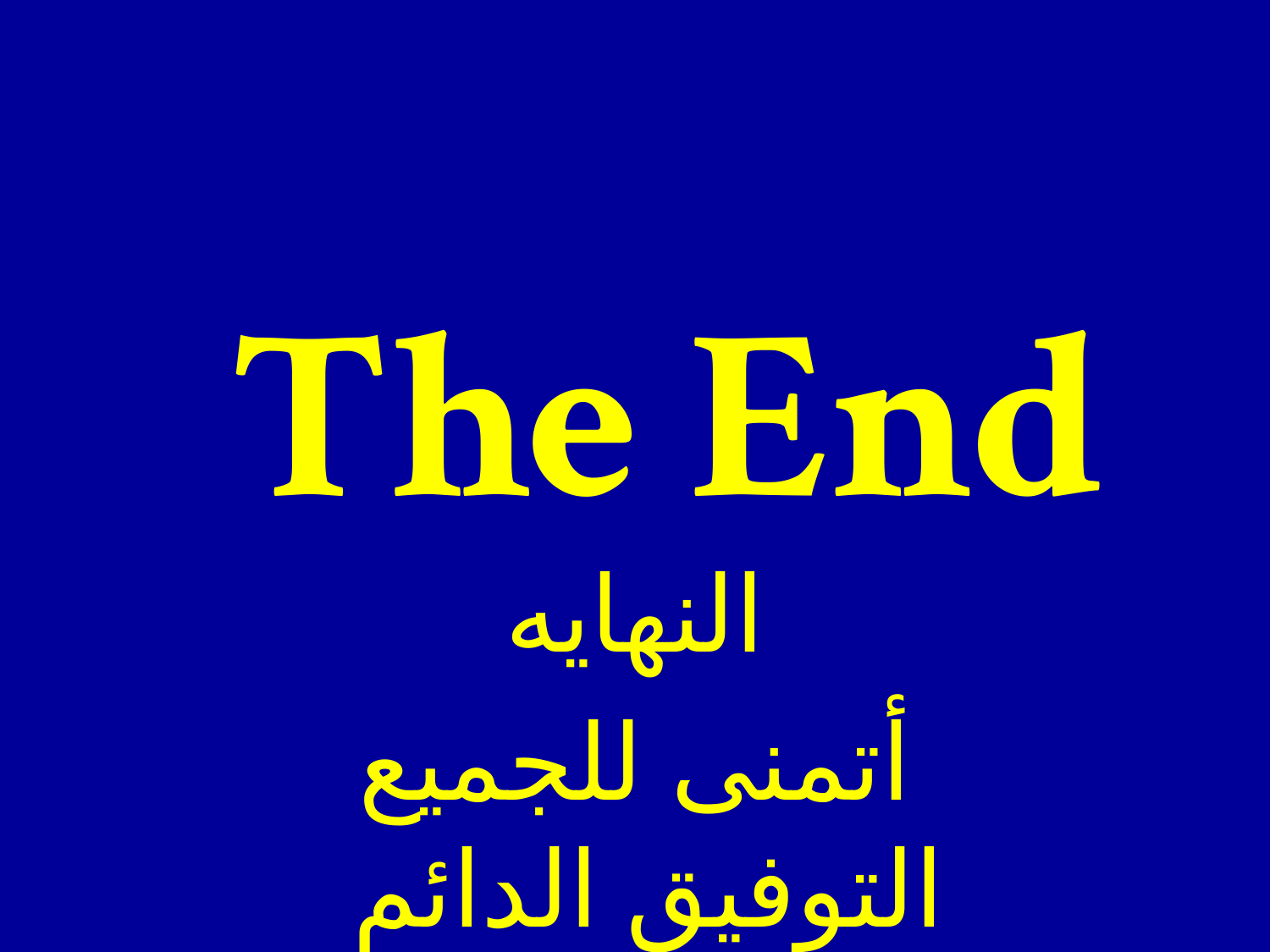

# The End
النهايه
أتمنى للجميع التوفيق الدائم